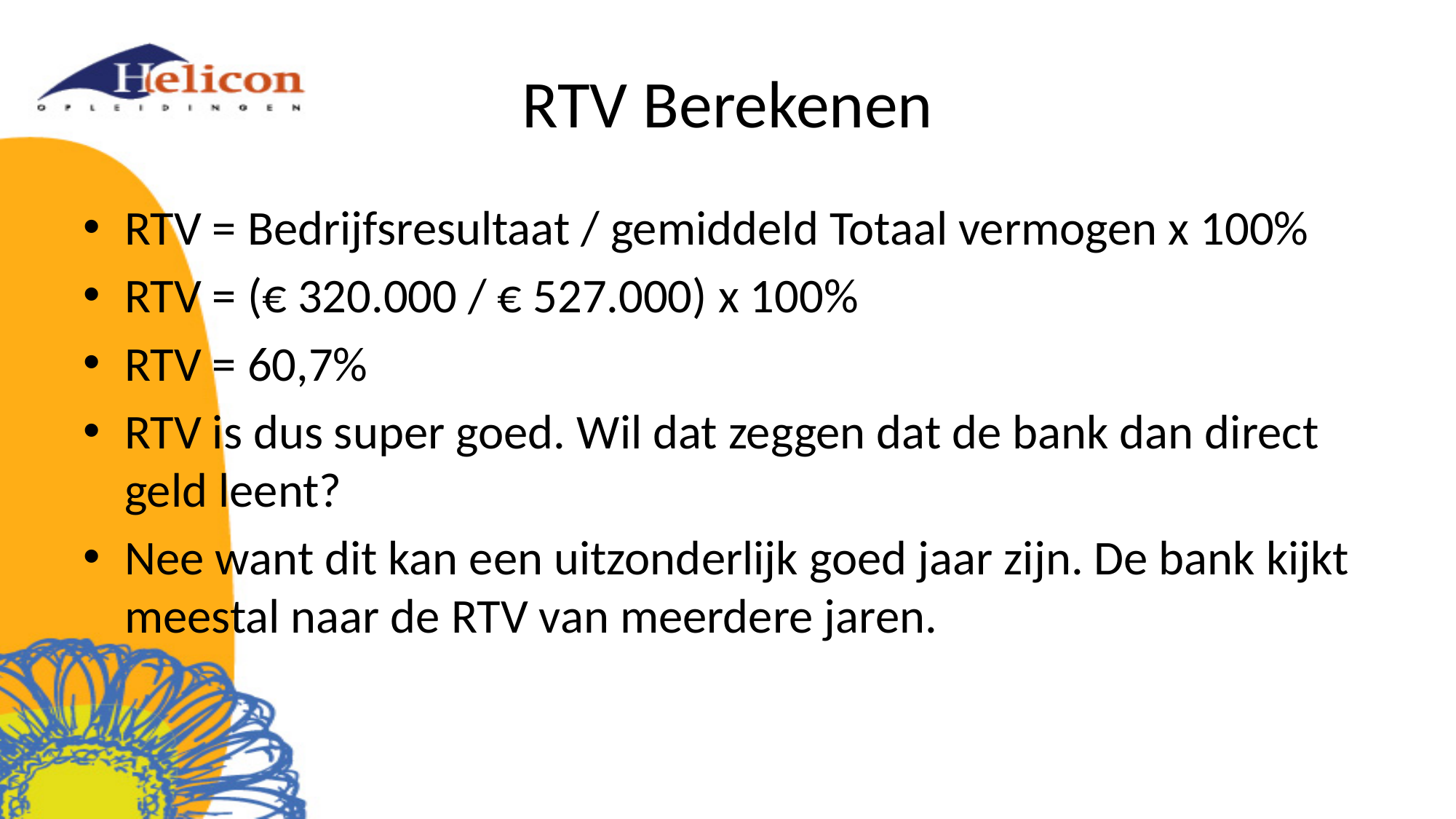

# RTV Berekenen
RTV = Bedrijfsresultaat / gemiddeld Totaal vermogen x 100%
RTV = (€ 320.000 / € 527.000) x 100%
RTV = 60,7%
RTV is dus super goed. Wil dat zeggen dat de bank dan direct geld leent?
Nee want dit kan een uitzonderlijk goed jaar zijn. De bank kijkt meestal naar de RTV van meerdere jaren.